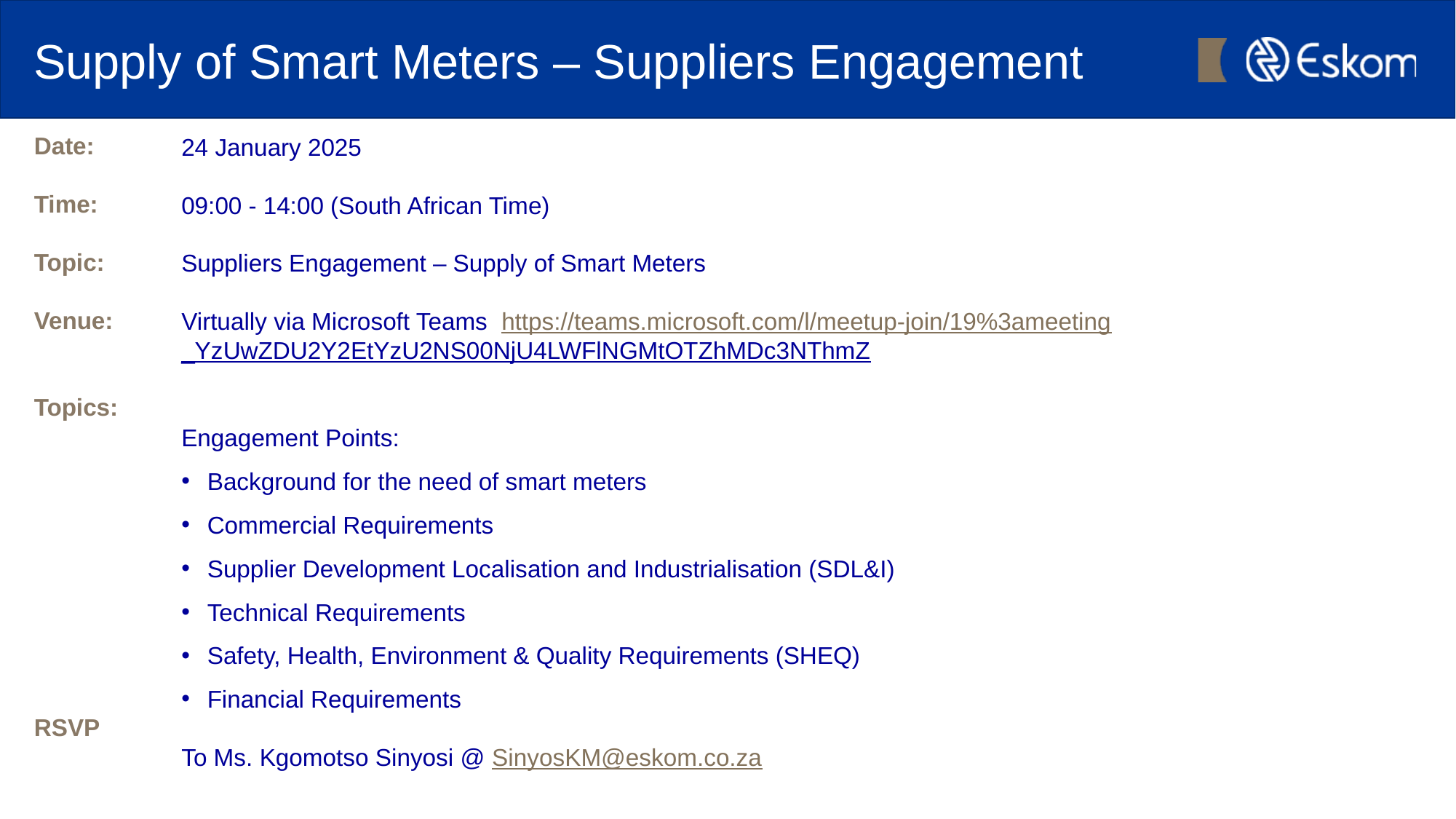

# Supply of Smart Meters – Suppliers Engagement
Date:
Time:
Topic:

Venue:

Topics:

RSVP
24 January 2025

09:00 - 14:00 (South African Time)

Suppliers Engagement – Supply of Smart Meters

Virtually via Microsoft Teams  https://teams.microsoft.com/l/meetup-join/19%3ameeting_YzUwZDU2Y2EtYzU2NS00NjU4LWFlNGMtOTZhMDc3NThmZ

Engagement Points:
Background for the need of smart meters
Commercial Requirements
Supplier Development Localisation and Industrialisation (SDL&I)
Technical Requirements
Safety, Health, Environment & Quality Requirements (SHEQ)
Financial Requirements

To Ms. Kgomotso Sinyosi @ SinyosKM@eskom.co.za